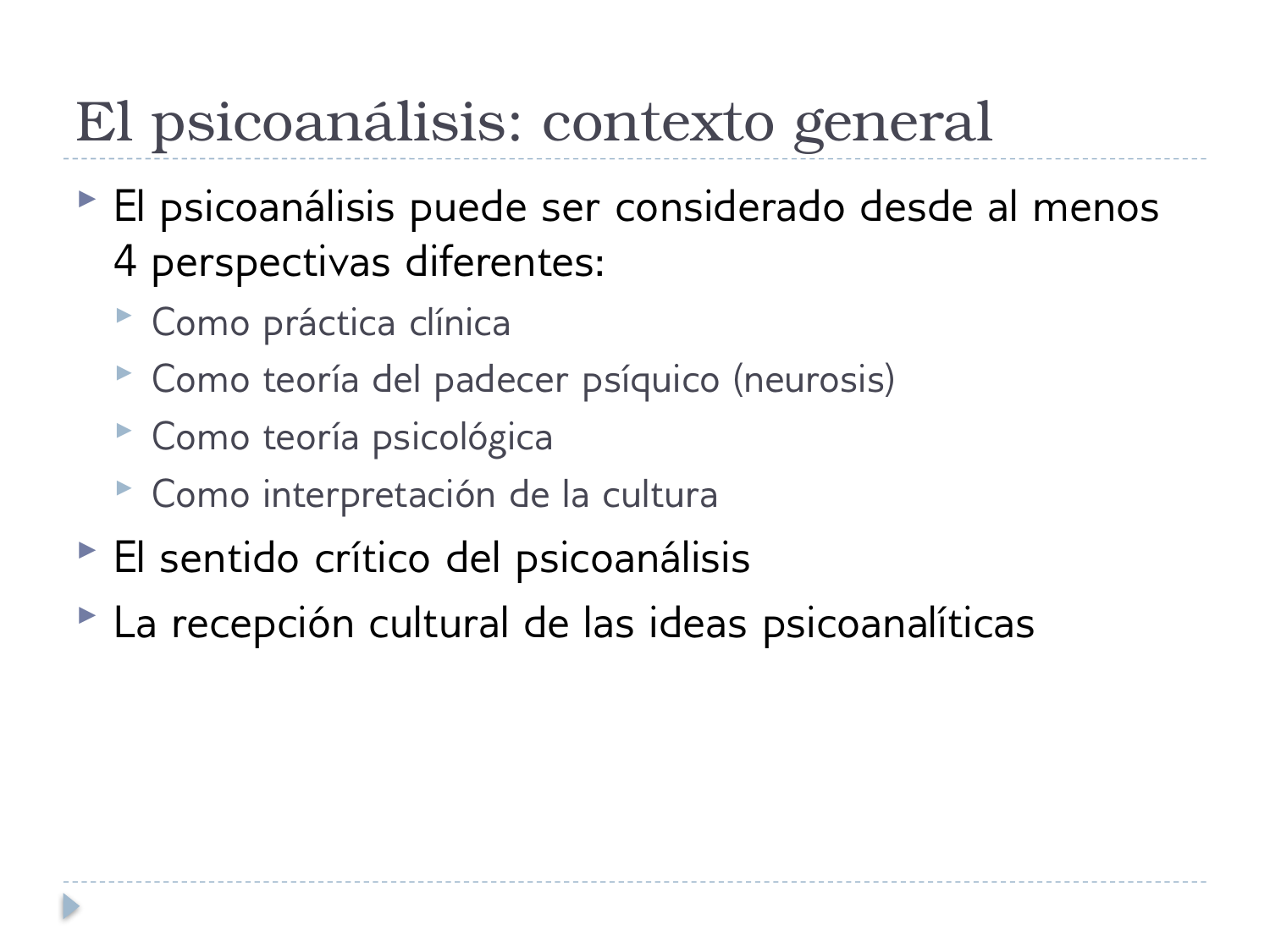

# El psicoanálisis: contexto general
El psicoanálisis puede ser considerado desde al menos 4 perspectivas diferentes:
Como práctica clínica
Como teoría del padecer psíquico (neurosis)
Como teoría psicológica
Como interpretación de la cultura
El sentido crítico del psicoanálisis
La recepción cultural de las ideas psicoanalíticas